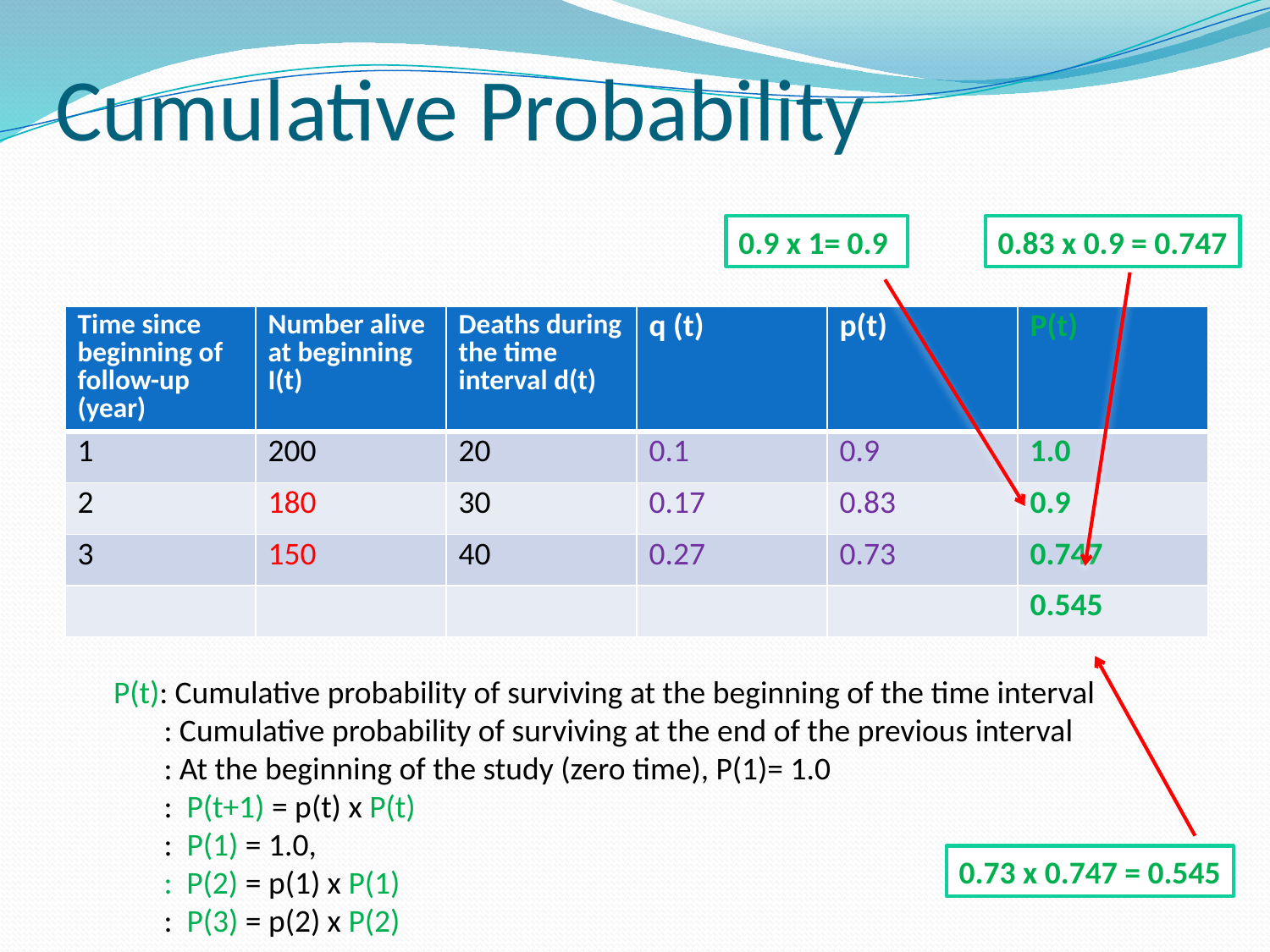

# Cumulative Probability
0.9 x 1= 0.9
0.83 x 0.9 = 0.747
| Time since beginning of follow-up (year) | Number alive at beginning I(t) | Deaths during the time interval d(t) | q (t) | p(t) | P(t) |
| --- | --- | --- | --- | --- | --- |
| 1 | 200 | 20 | 0.1 | 0.9 | 1.0 |
| 2 | 180 | 30 | 0.17 | 0.83 | 0.9 |
| 3 | 150 | 40 | 0.27 | 0.73 | 0.747 |
|  |  |  |  |  | 0.545 |
P(t): Cumulative probability of surviving at the beginning of the time interval
       : Cumulative probability of surviving at the end of the previous interval
       : At the beginning of the study (zero time), P(1)= 1.0
       :  P(t+1) = p(t) x P(t)
       :  P(1) = 1.0,
       :  P(2) = p(1) x P(1)
       :  P(3) = p(2) x P(2)
0.73 x 0.747 = 0.545